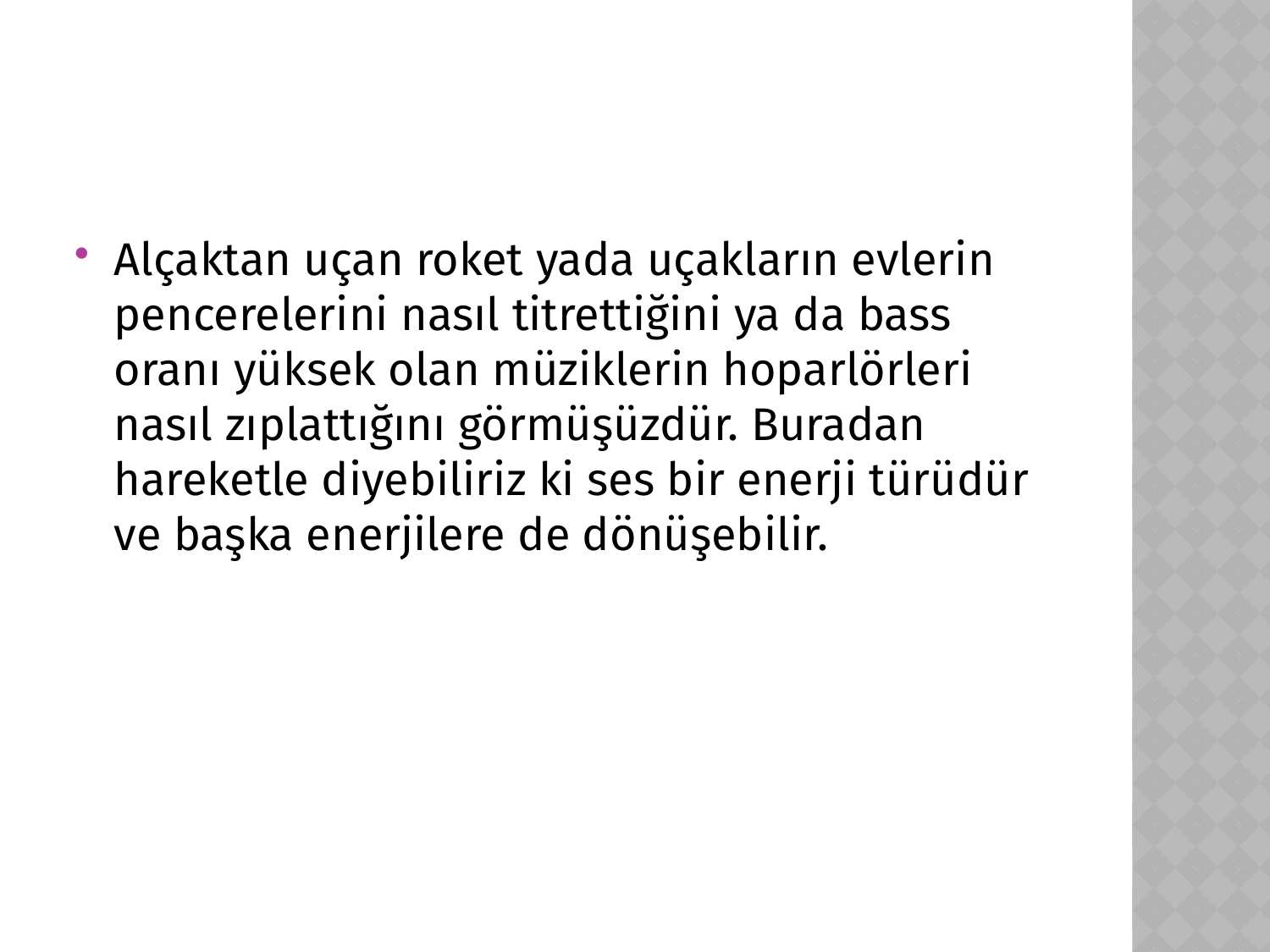

#
Alçaktan uçan roket yada uçakların evlerin pencerelerini nasıl titrettiğini ya da bass oranı yüksek olan müziklerin hoparlörleri nasıl zıplattığını görmüşüzdür. Buradan hareketle diyebiliriz ki ses bir enerji türüdür ve başka enerjilere de dönüşebilir.